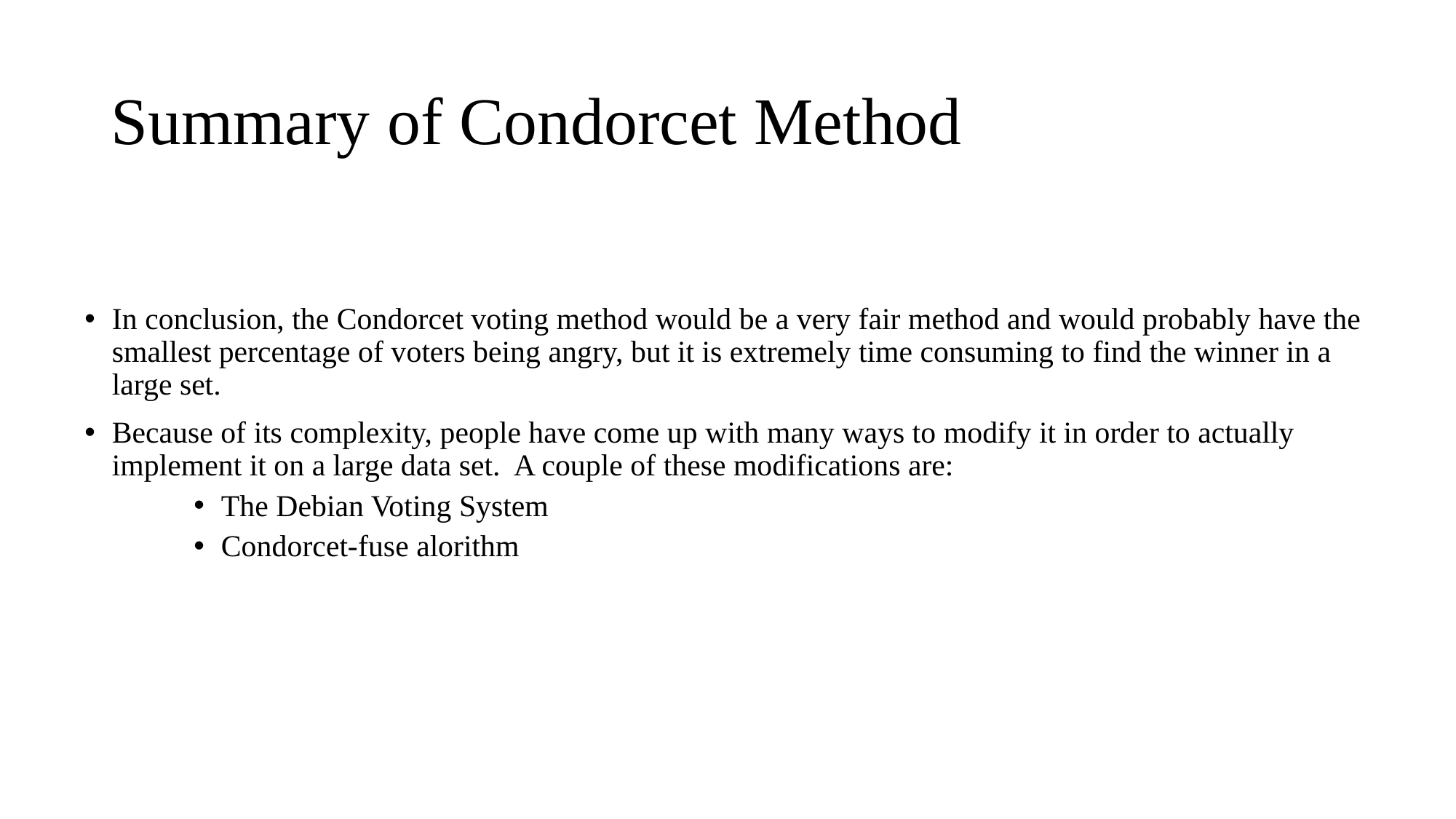

# Summary of Condorcet Method
In conclusion, the Condorcet voting method would be a very fair method and would probably have the smallest percentage of voters being angry, but it is extremely time consuming to find the winner in a large set.
Because of its complexity, people have come up with many ways to modify it in order to actually implement it on a large data set.  A couple of these modifications are:
The Debian Voting System
Condorcet-fuse alorithm